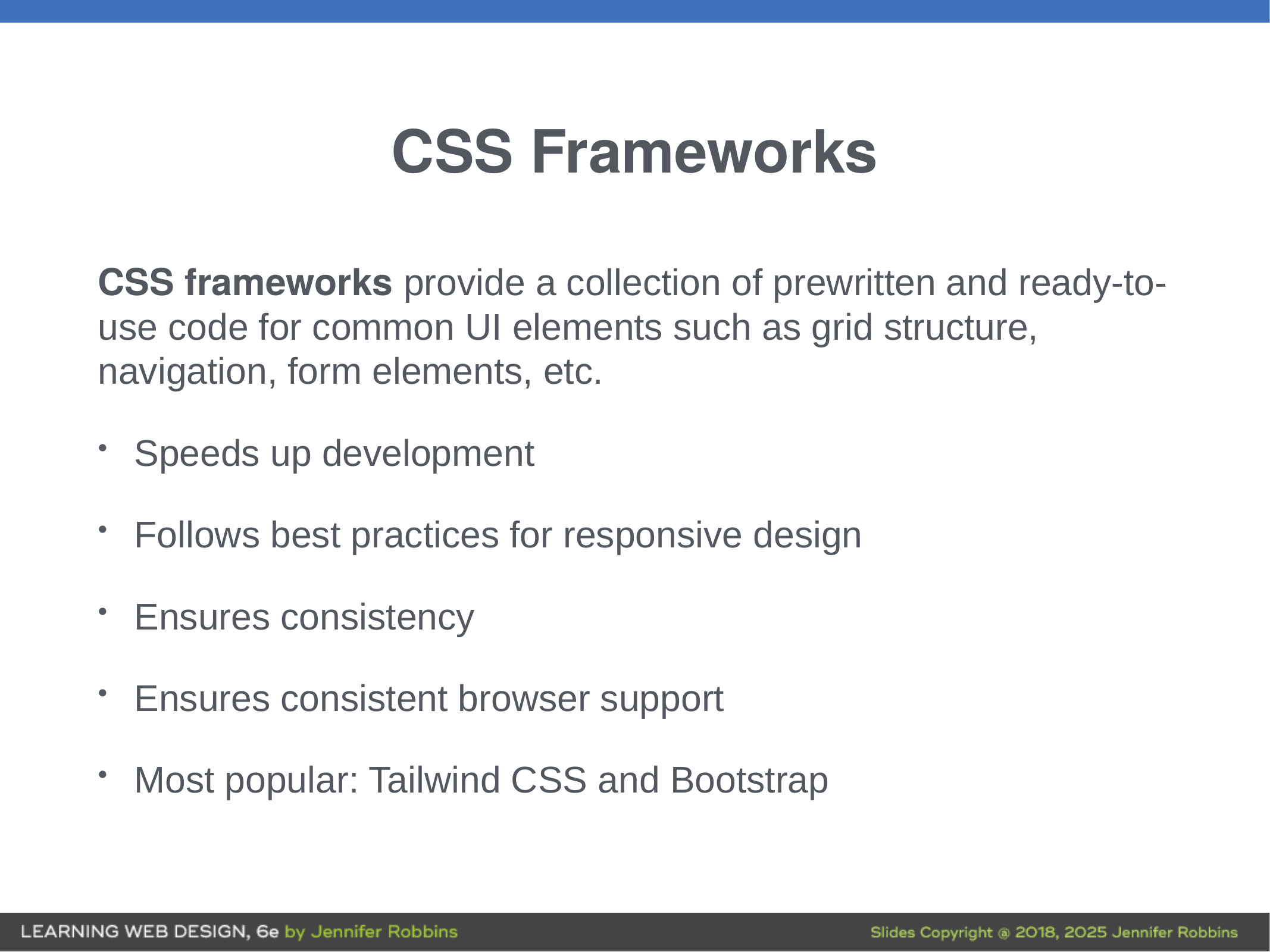

# CSS Frameworks
CSS frameworks provide a collection of prewritten and ready-to-use code for common UI elements such as grid structure, navigation, form elements, etc.
Speeds up development
Follows best practices for responsive design
Ensures consistency
Ensures consistent browser support
Most popular: Tailwind CSS and Bootstrap